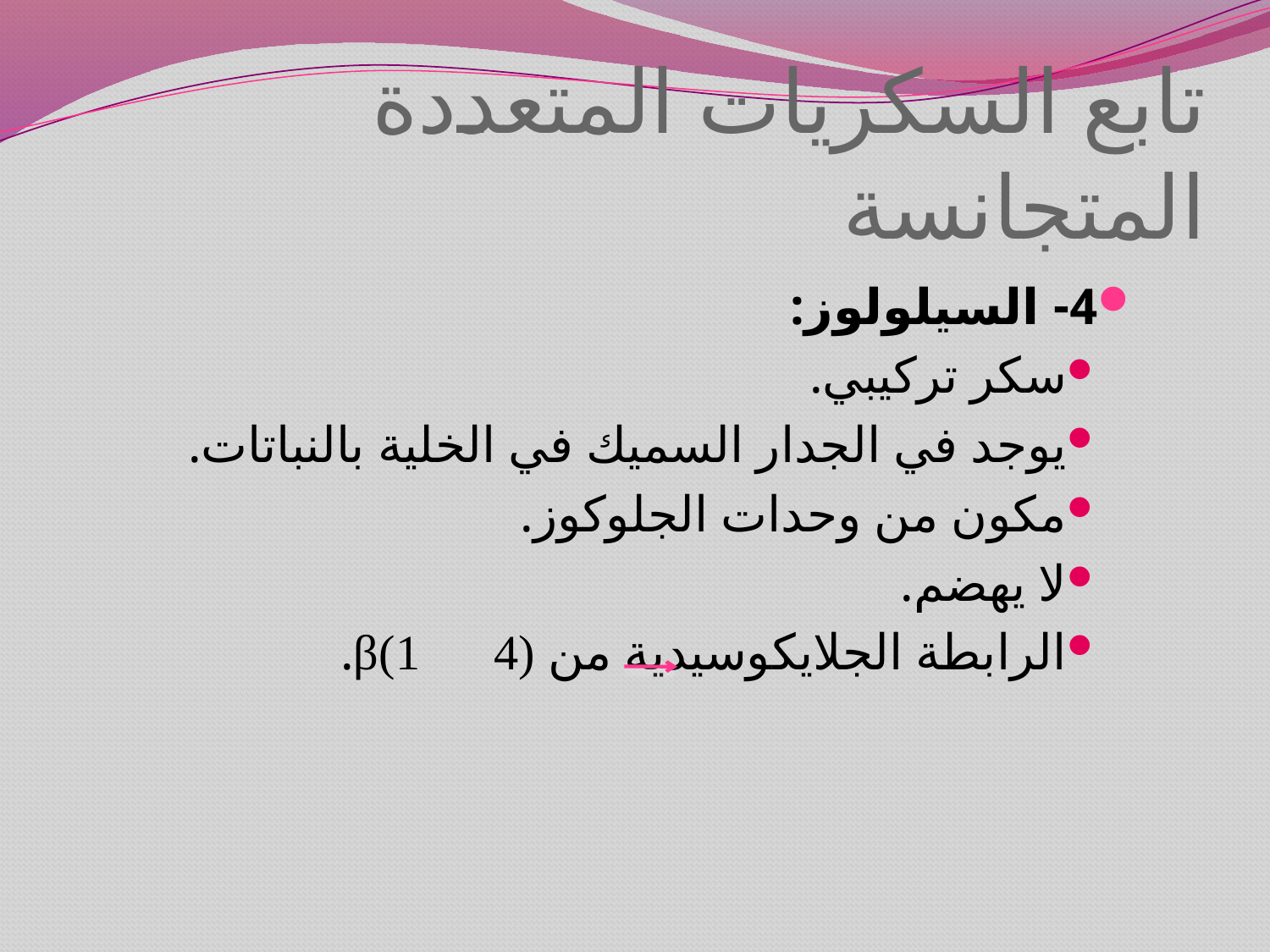

# تابع السكريات المتعددة المتجانسة
4- السيلولوز:
سكر تركيبي.
يوجد في الجدار السميك في الخلية بالنباتات.
مكون من وحدات الجلوكوز.
لا يهضم.
الرابطة الجلايكوسيدية من β(1      4).